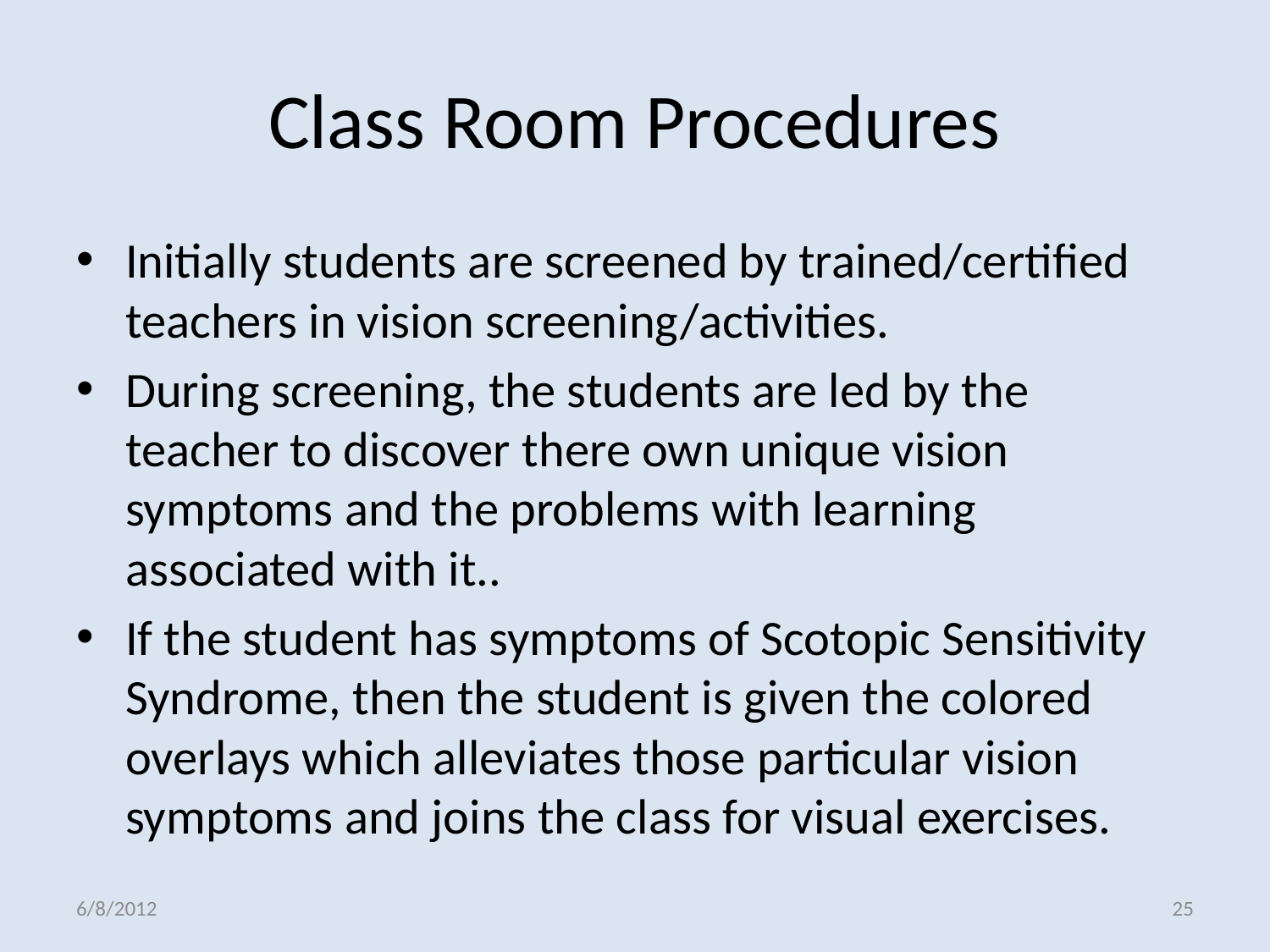

# Class Room Procedures
Initially students are screened by trained/certified teachers in vision screening/activities.
During screening, the students are led by the teacher to discover there own unique vision symptoms and the problems with learning associated with it..
If the student has symptoms of Scotopic Sensitivity Syndrome, then the student is given the colored overlays which alleviates those particular vision symptoms and joins the class for visual exercises.
6/8/2012
25